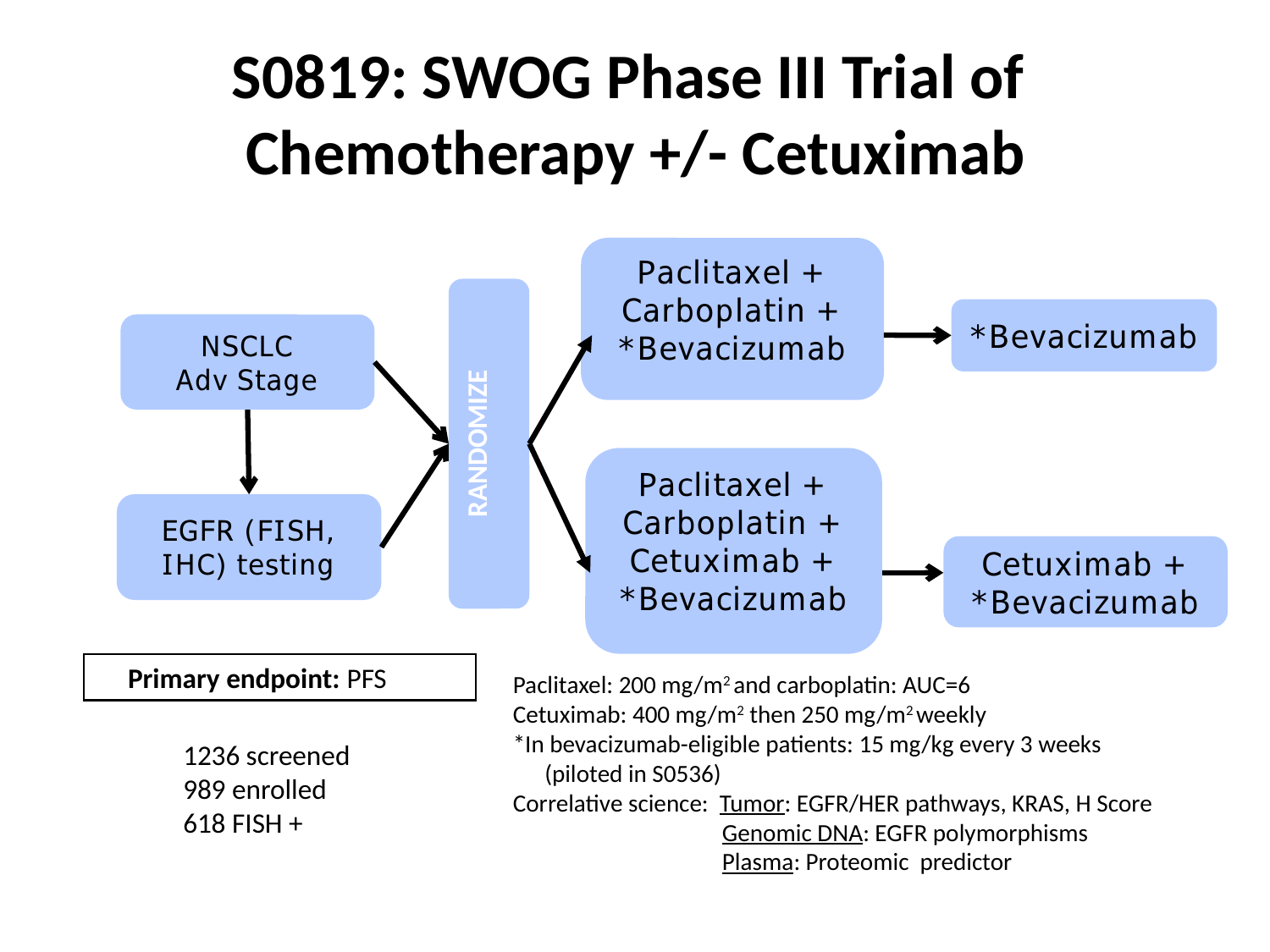

# S0819: SWOG Phase III Trial of Chemotherapy +/- Cetuximab
Paclitaxel +
Carboplatin +
*Bevacizumab
RANDOMIZE
*Bevacizumab
NSCLC
Adv Stage
Paclitaxel +
Carboplatin +
Cetuximab +
*Bevacizumab
EGFR (FISH, IHC) testing
Cetuximab +
*Bevacizumab
Primary endpoint: PFS
Paclitaxel: 200 mg/m2 and carboplatin: AUC=6
Cetuximab: 400 mg/m2 then 250 mg/m2 weekly
*In bevacizumab-eligible patients: 15 mg/kg every 3 weeks
(piloted in S0536)
Correlative science:  Tumor: EGFR/HER pathways, KRAS, H Score
                                      Genomic DNA: EGFR polymorphisms
                                      Plasma: Proteomic  predictor

1236 screened
989 enrolled
618 FISH +